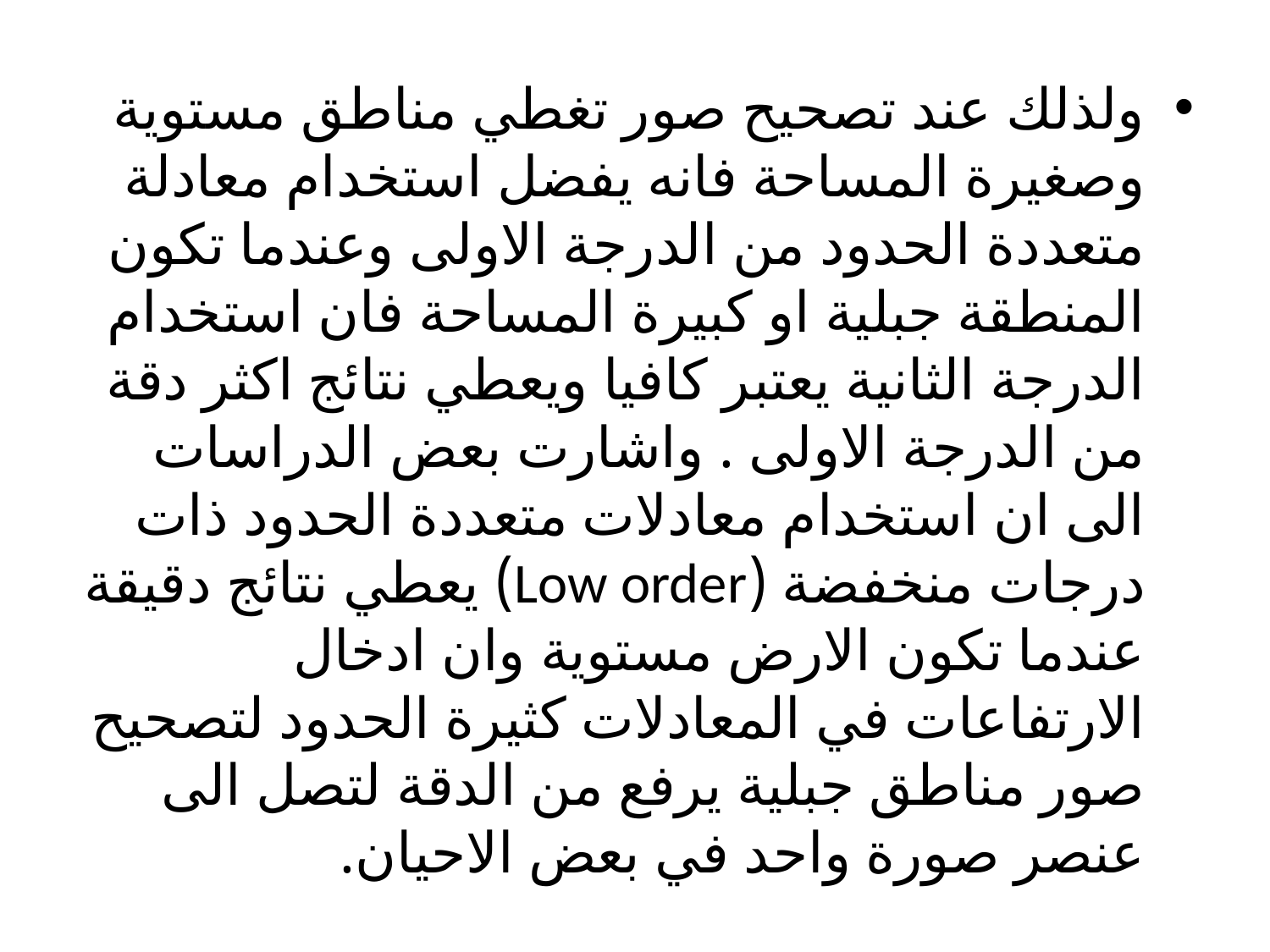

ولذلك عند تصحيح صور تغطي مناطق مستوية وصغيرة المساحة فانه يفضل استخدام معادلة متعددة الحدود من الدرجة الاولى وعندما تكون المنطقة جبلية او كبيرة المساحة فان استخدام الدرجة الثانية يعتبر كافيا ويعطي نتائج اكثر دقة من الدرجة الاولى . واشارت بعض الدراسات الى ان استخدام معادلات متعددة الحدود ذات درجات منخفضة (Low order) يعطي نتائج دقيقة عندما تكون الارض مستوية وان ادخال الارتفاعات في المعادلات كثيرة الحدود لتصحيح صور مناطق جبلية يرفع من الدقة لتصل الى عنصر صورة واحد في بعض الاحيان.